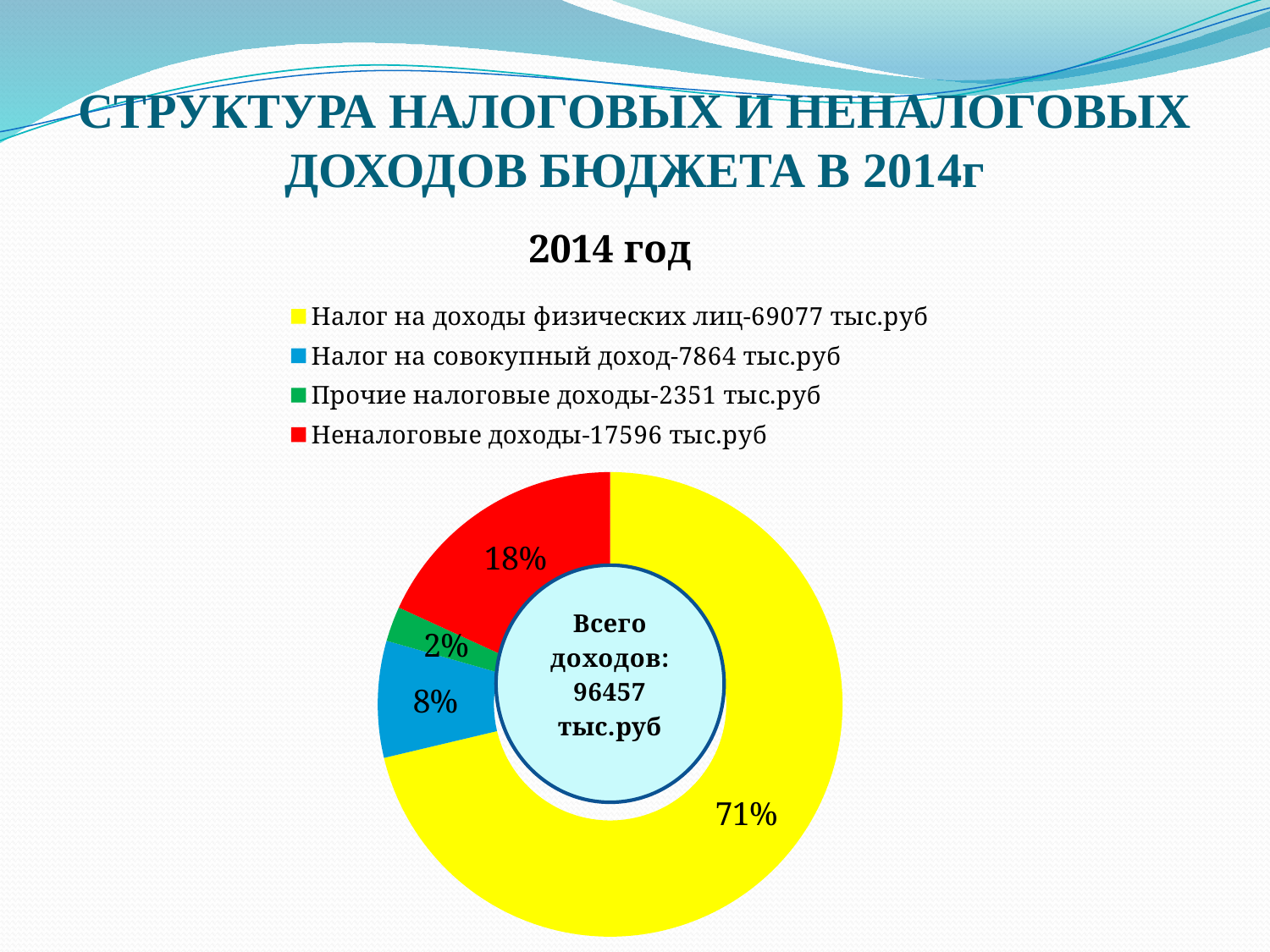

# СТРУКТУРА НАЛОГОВЫХ И НЕНАЛОГОВЫХ ДОХОДОВ БЮДЖЕТА В 2014г

### Chart:

| Category | 2014 год |
|---|---|
| Налог на доходы физических лиц-69077 тыс.руб | 69077.0 |
| Налог на совокупный доход-7864 тыс.руб | 7864.0 |
| Прочие налоговые доходы-2351 тыс.руб | 2351.0 |
| Неналоговые доходы-17596 тыс.руб | 17596.0 |